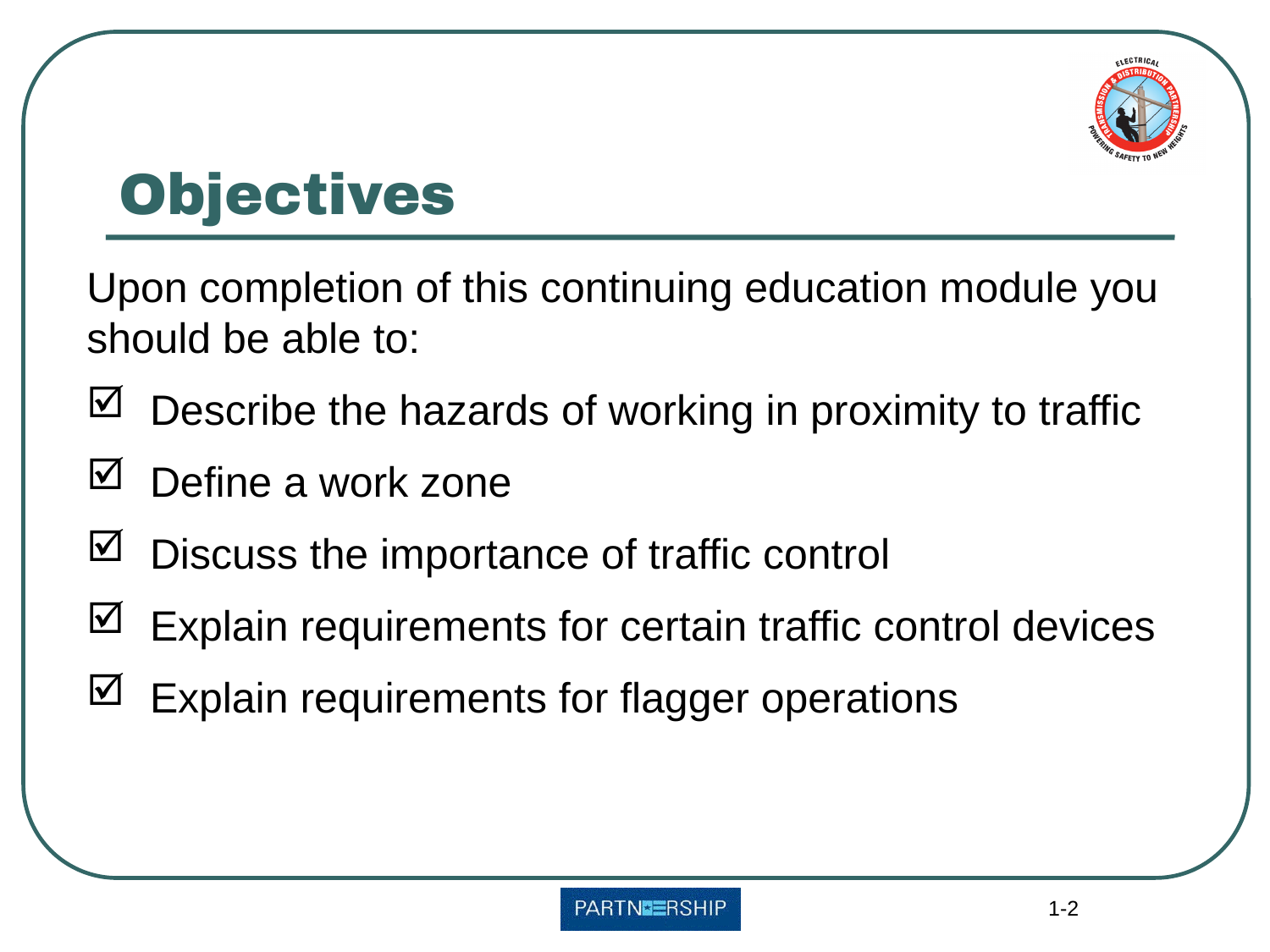

# Objectives
Upon completion of this continuing education module you should be able to:
Describe the hazards of working in proximity to traffic
Define a work zone
Discuss the importance of traffic control
Explain requirements for certain traffic control devices
Explain requirements for flagger operations

1-2